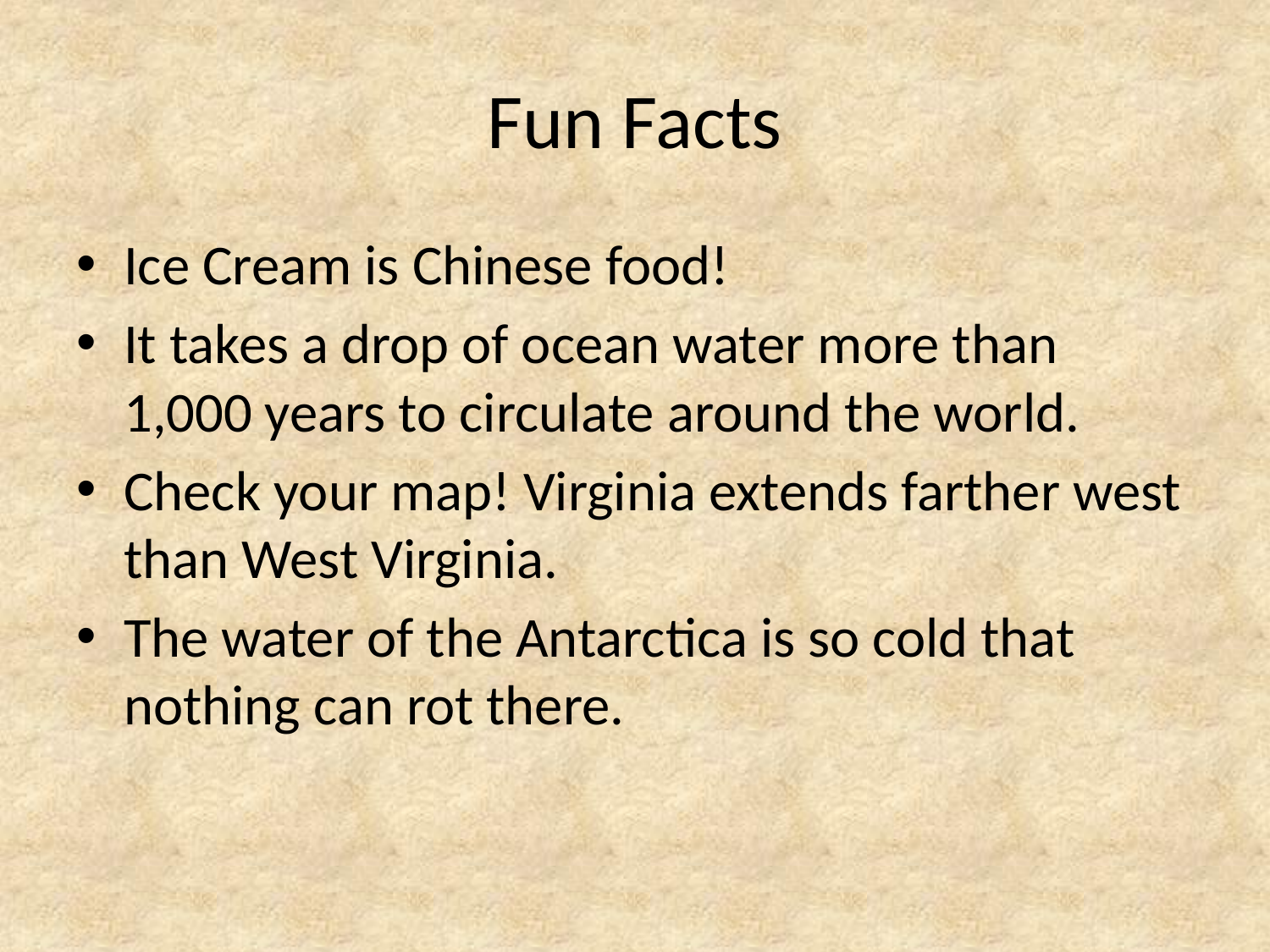

# Fun Facts
Ice Cream is Chinese food!
It takes a drop of ocean water more than 1,000 years to circulate around the world.
Check your map! Virginia extends farther west than West Virginia.
The water of the Antarctica is so cold that nothing can rot there.